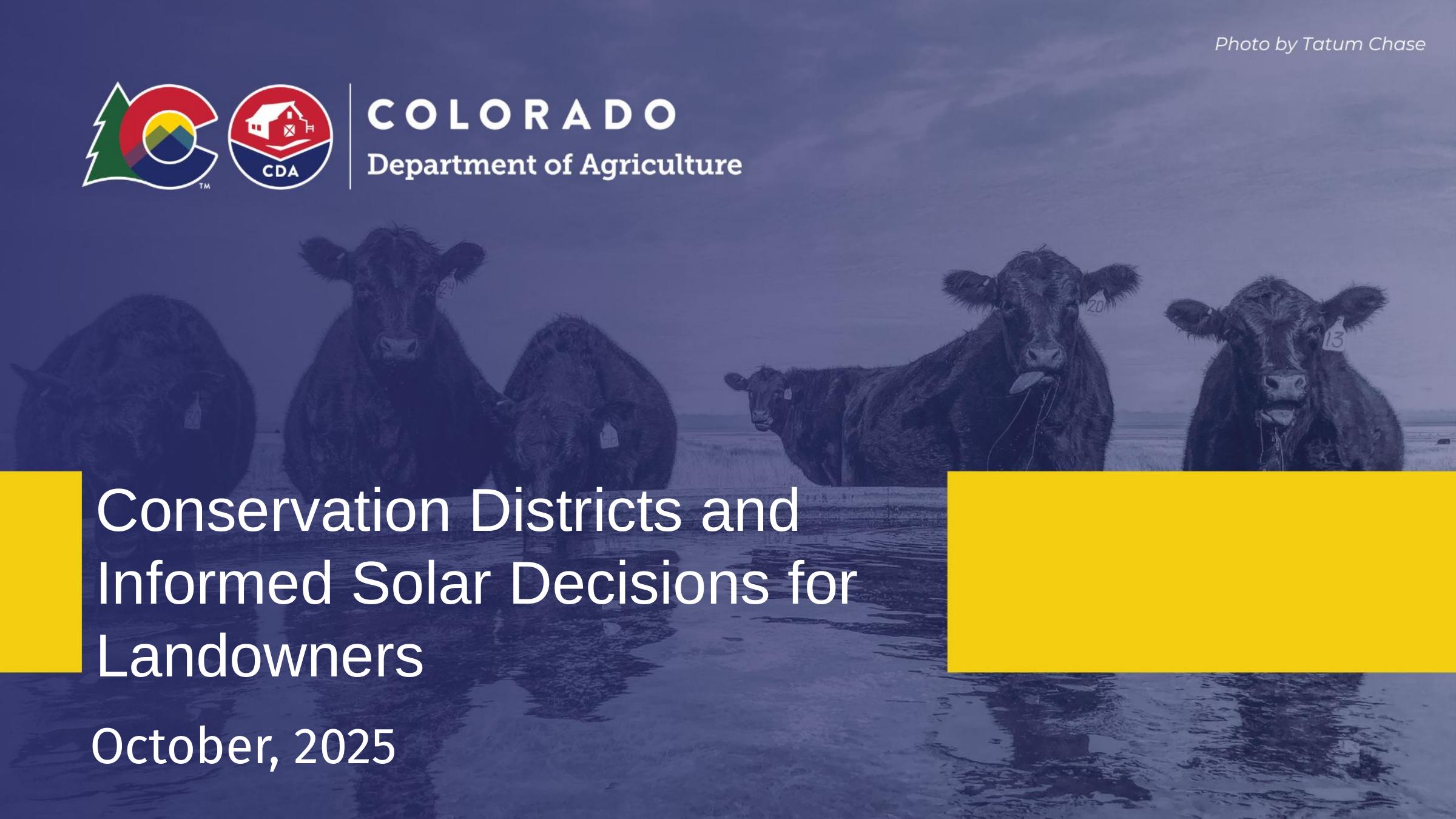

# Conservation Districts and Informed Solar Decisions for Landowners
October, 2025